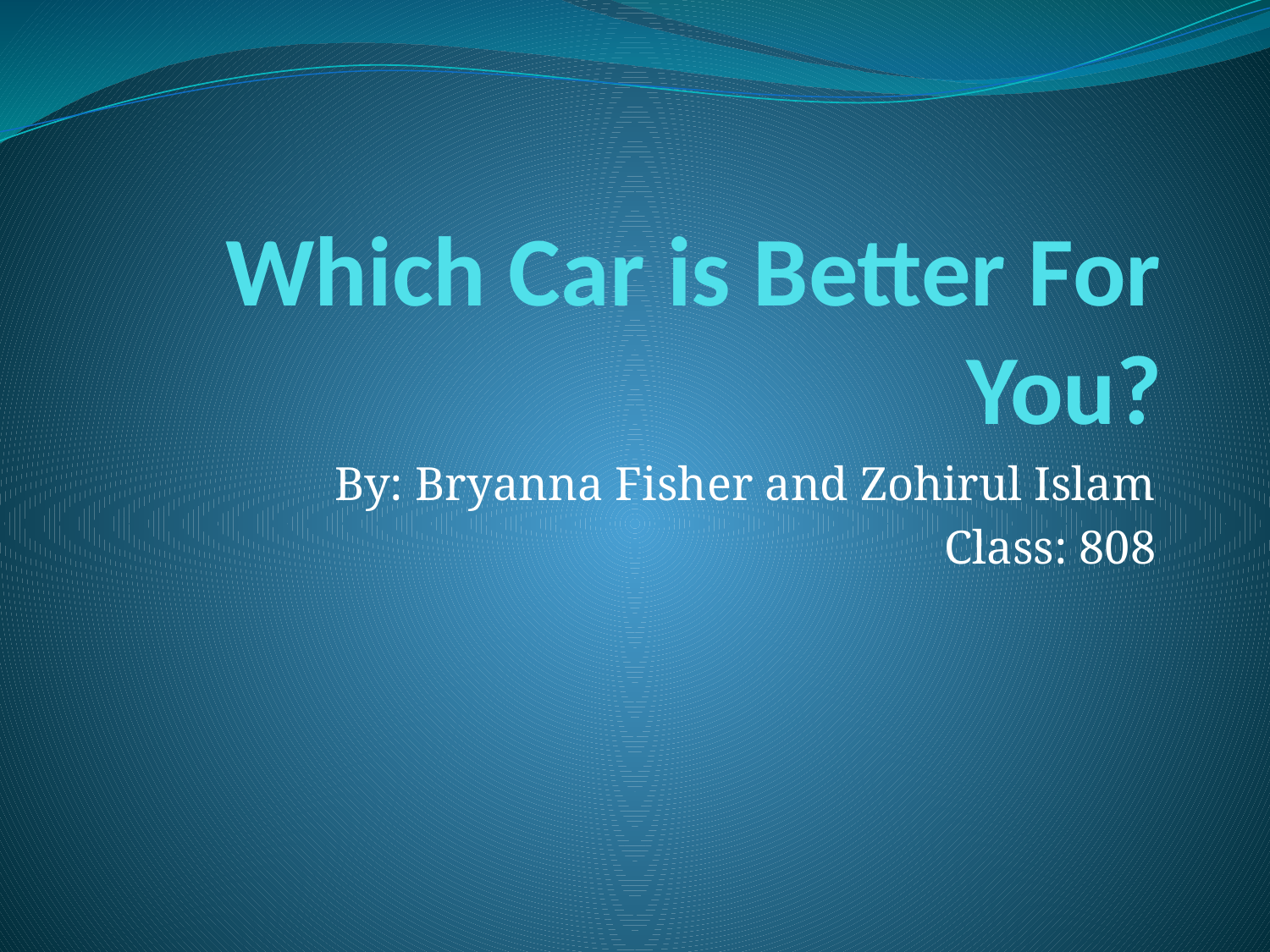

# Which Car is Better For You?
By: Bryanna Fisher and Zohirul Islam
Class: 808